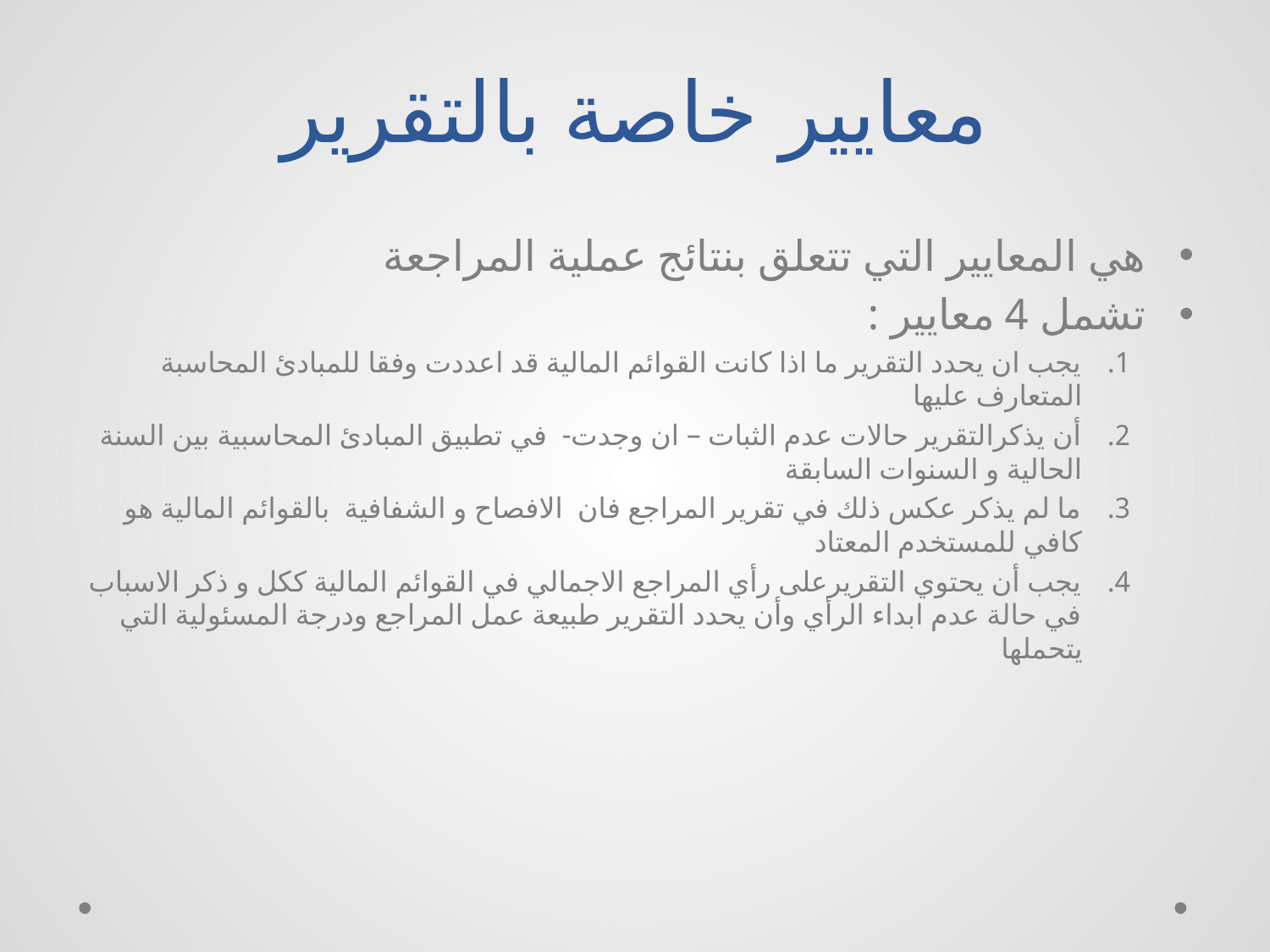

# معايير خاصة بالتقرير
هي المعايير التي تتعلق بنتائج عملية المراجعة
تشمل 4 معايير :
يجب ان يحدد التقرير ما اذا كانت القوائم المالية قد اعددت وفقا للمبادئ المحاسبة المتعارف عليها
أن يذكرالتقرير حالات عدم الثبات – ان وجدت-  في تطبيق المبادئ المحاسبية بين السنة الحالية و السنوات السابقة
ما لم يذكر عكس ذلك في تقرير المراجع فان  الافصاح و الشفافية  بالقوائم المالية هو كافي للمستخدم المعتاد
يجب أن يحتوي التقريرعلى رأي المراجع الاجمالي في القوائم المالية ككل و ذكر الاسباب في حالة عدم ابداء الرأي وأن يحدد التقرير طبيعة عمل المراجع ودرجة المسئولية التي يتحملها